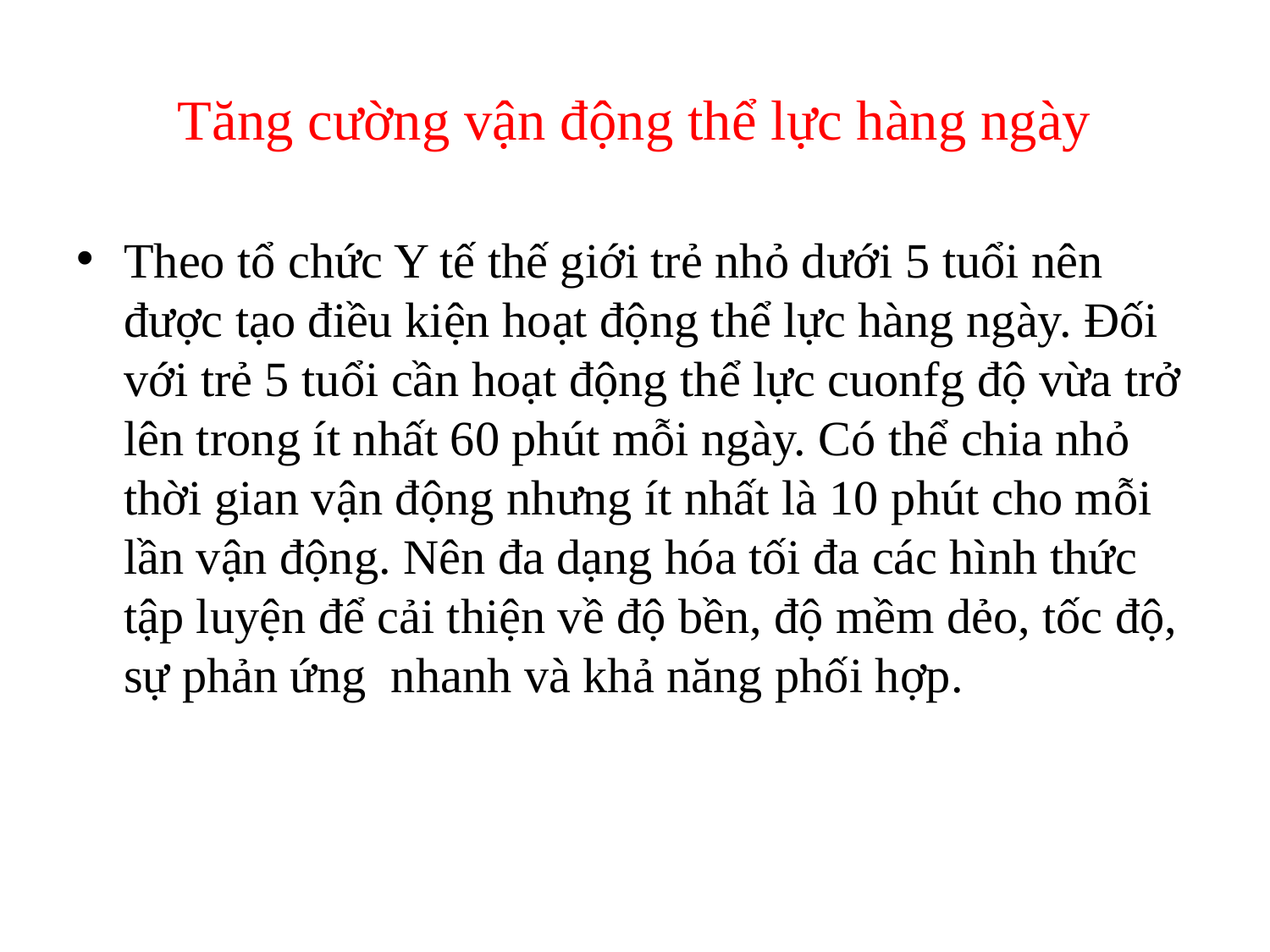

# Tăng cường vận động thể lực hàng ngày
Theo tổ chức Y tế thế giới trẻ nhỏ dưới 5 tuổi nên được tạo điều kiện hoạt động thể lực hàng ngày. Đối với trẻ 5 tuổi cần hoạt động thể lực cuonfg độ vừa trở lên trong ít nhất 60 phút mỗi ngày. Có thể chia nhỏ thời gian vận động nhưng ít nhất là 10 phút cho mỗi lần vận động. Nên đa dạng hóa tối đa các hình thức tập luyện để cải thiện về độ bền, độ mềm dẻo, tốc độ, sự phản ứng  nhanh và khả năng phối hợp.